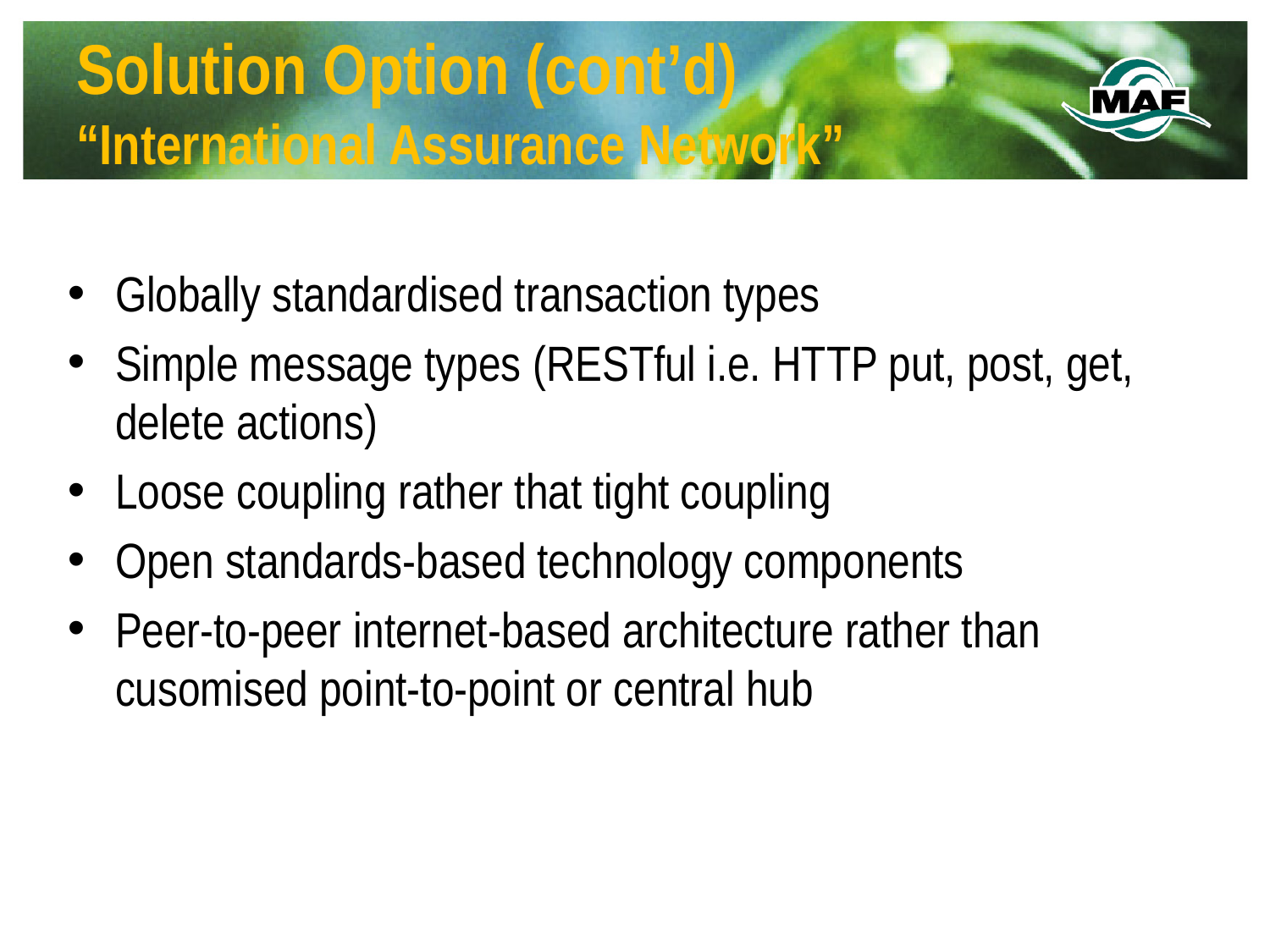

# Solution Option (cont’d) “International Assurance Network”
Globally standardised transaction types
Simple message types (RESTful i.e. HTTP put, post, get, delete actions)
Loose coupling rather that tight coupling
Open standards-based technology components
Peer-to-peer internet-based architecture rather than cusomised point-to-point or central hub